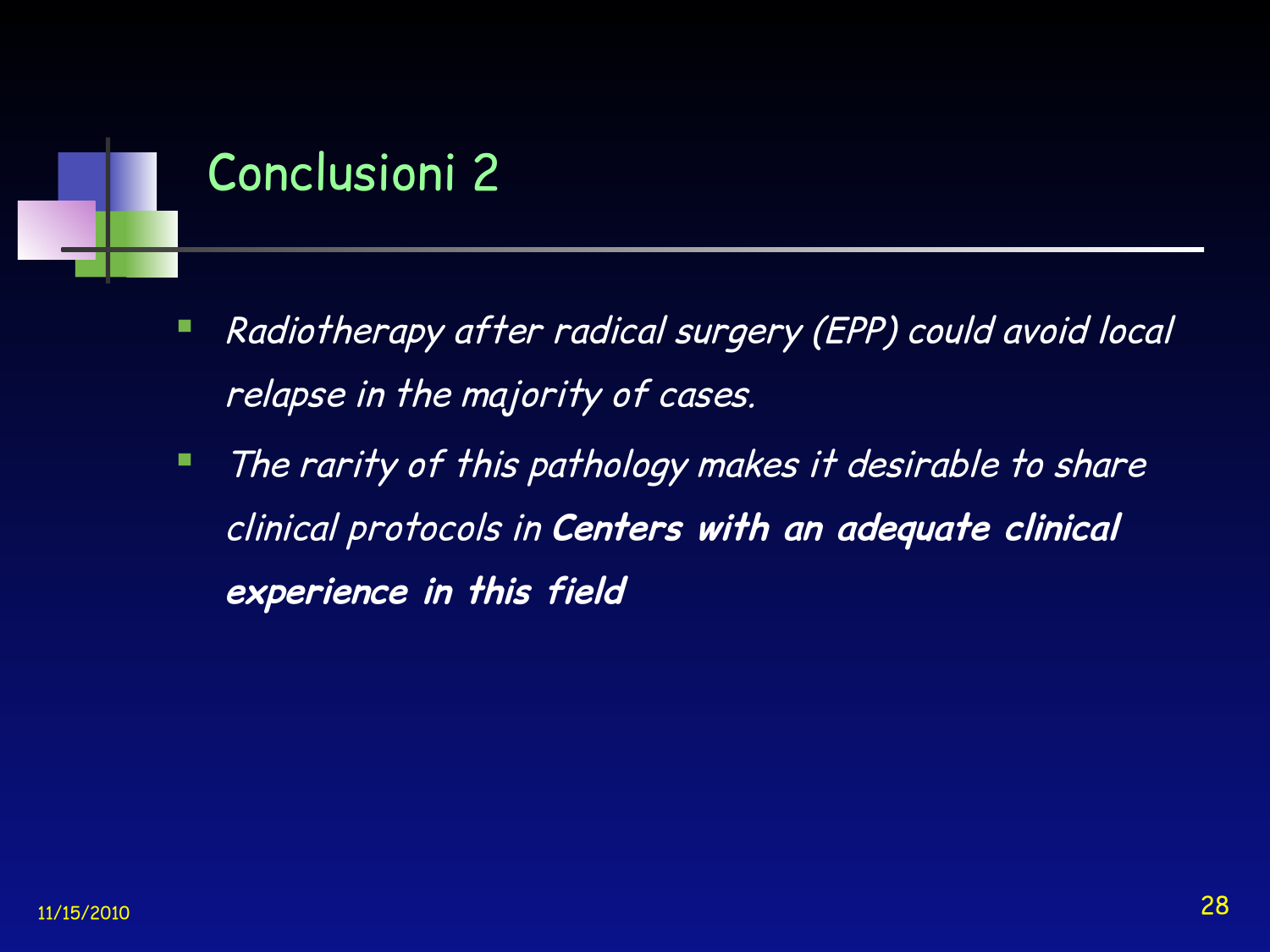

# Conclusioni 2
Radiotherapy after radical surgery (EPP) could avoid local relapse in the majority of cases.
The rarity of this pathology makes it desirable to share clinical protocols in Centers with an adequate clinical experience in this field
11/15/2010

28